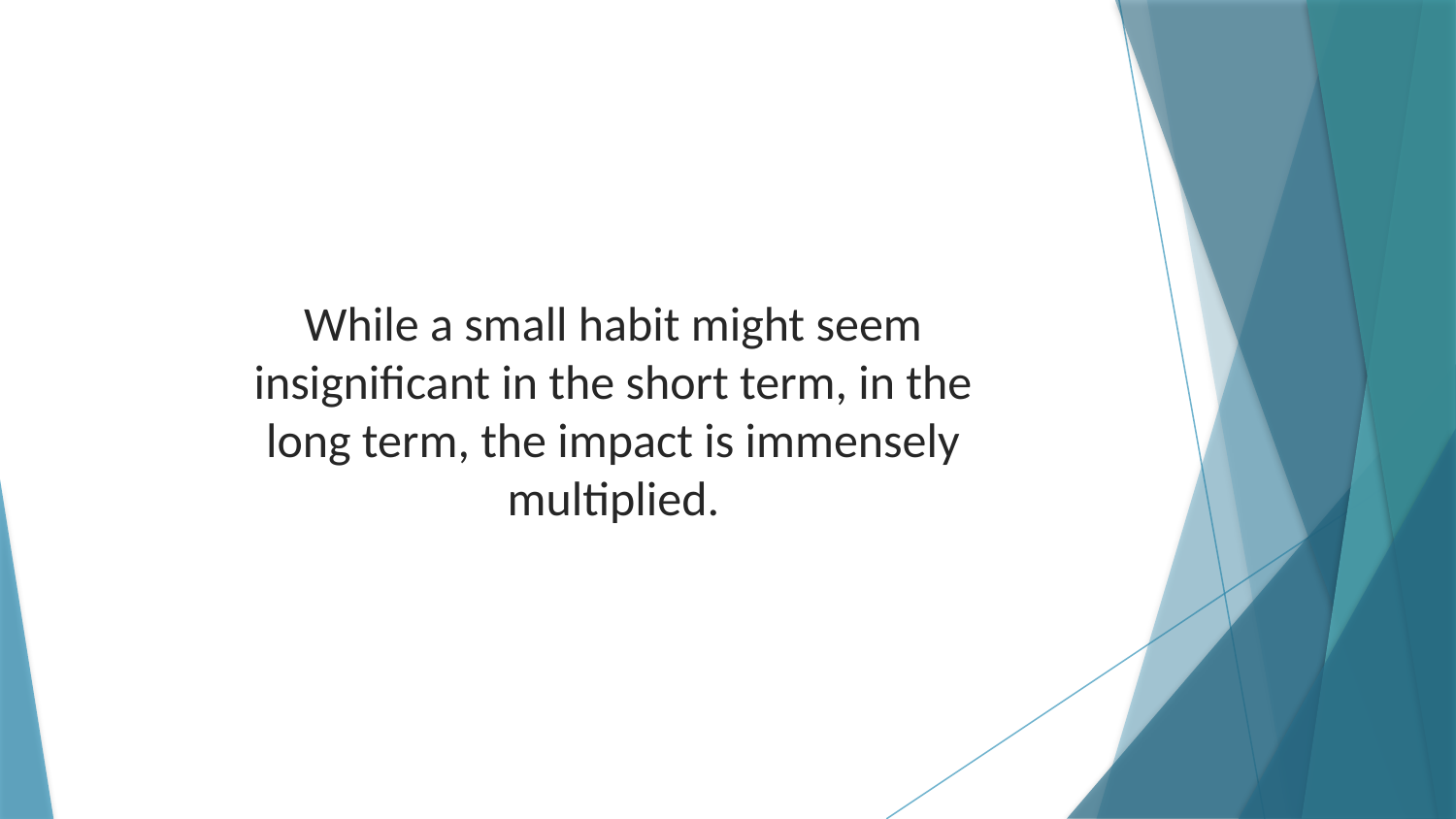

While a small habit might seem insignificant in the short term, in the long term, the impact is immensely multiplied.